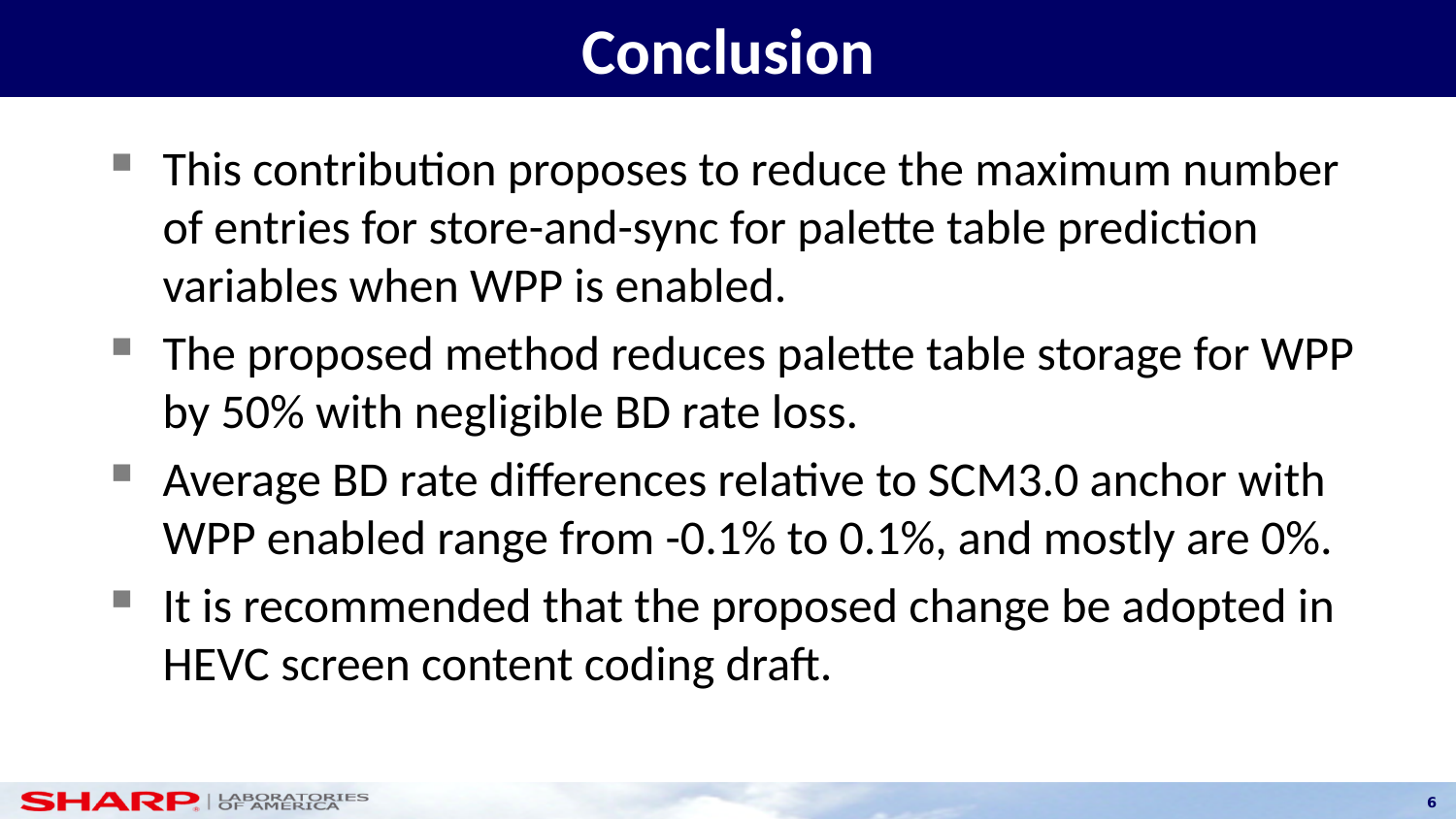

# Conclusion
This contribution proposes to reduce the maximum number of entries for store-and-sync for palette table prediction variables when WPP is enabled.
The proposed method reduces palette table storage for WPP by 50% with negligible BD rate loss.
Average BD rate differences relative to SCM3.0 anchor with WPP enabled range from -0.1% to 0.1%, and mostly are 0%.
It is recommended that the proposed change be adopted in HEVC screen content coding draft.